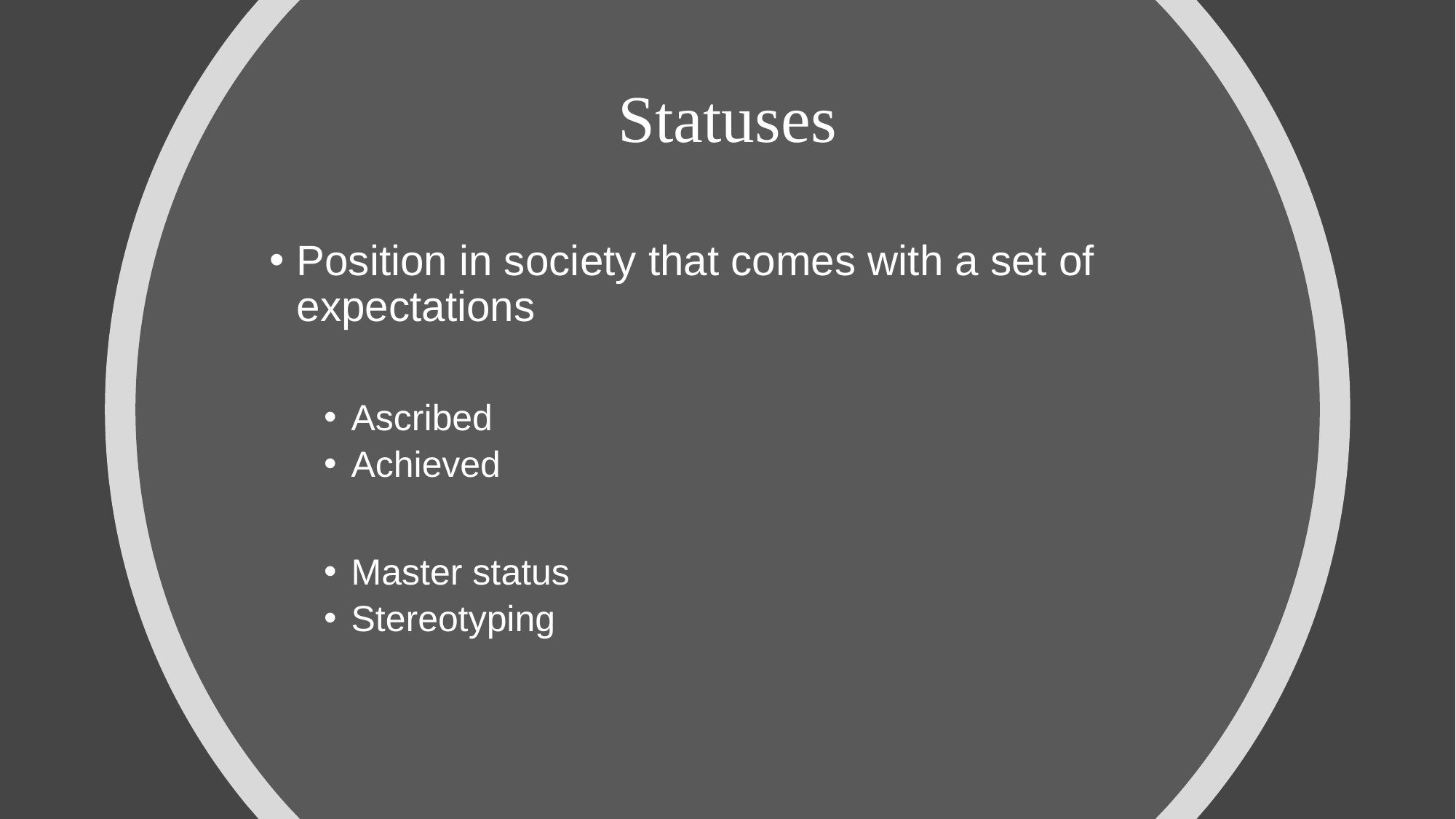

# Statuses
Position in society that comes with a set of expectations

Ascribed
Achieved

Master status
Stereotyping